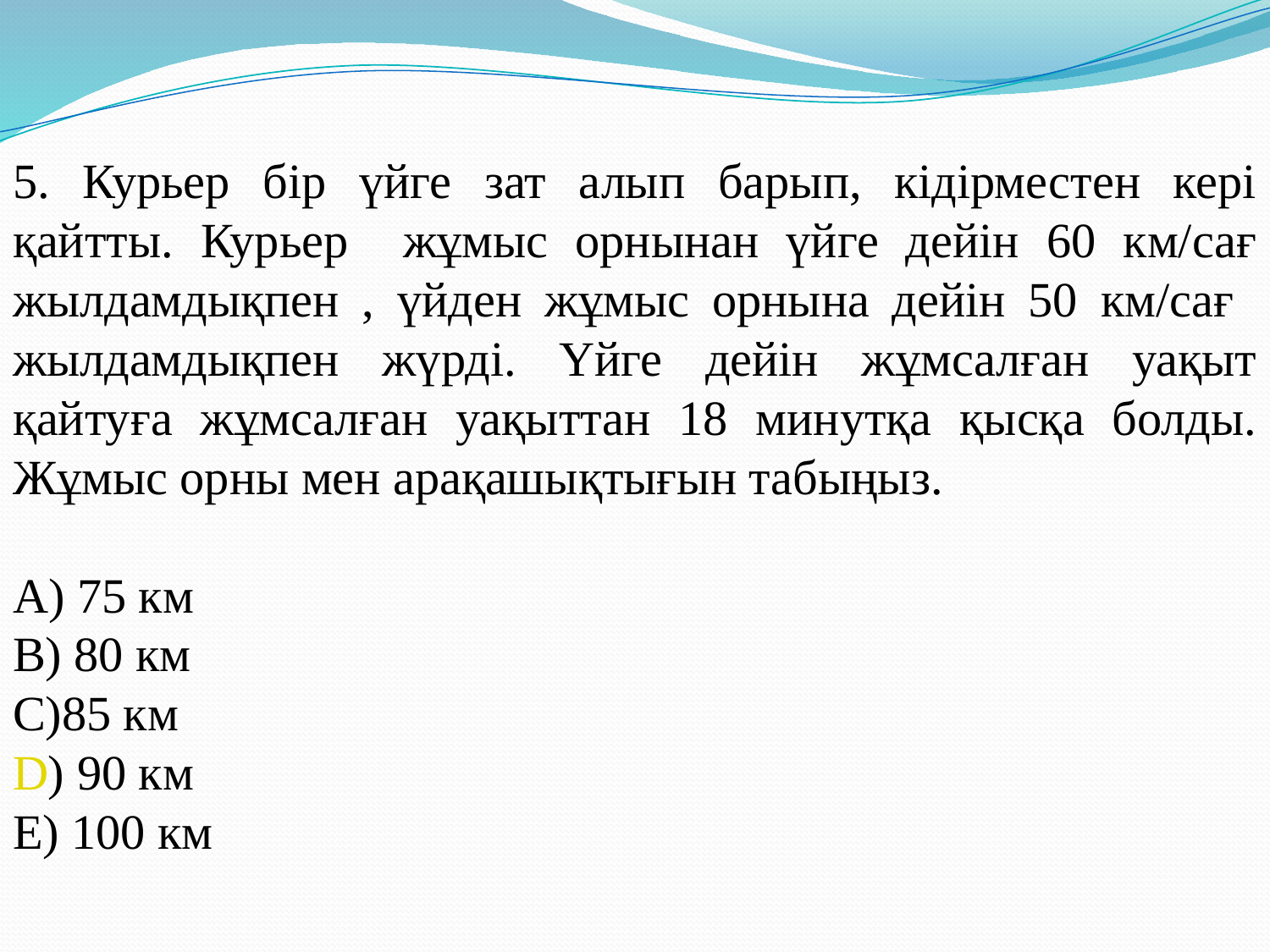

5. Курьер бір үйге зат алып барып, кідірместен кері қайтты. Курьер  жұмыс орнынан үйге дейін 60 км/сағ жылдамдықпен , үйден жұмыс орнына дейін 50 км/сағ  жылдамдықпен жүрді. Үйге дейін жұмсалған уақыт қайтуға жұмсалған уақыттан 18 минутқа қысқа болды. Жұмыс орны мен арақашықтығын табыңыз.

А) 75 км
В) 80 км
С)85 км
D) 90 км
Е) 100 км